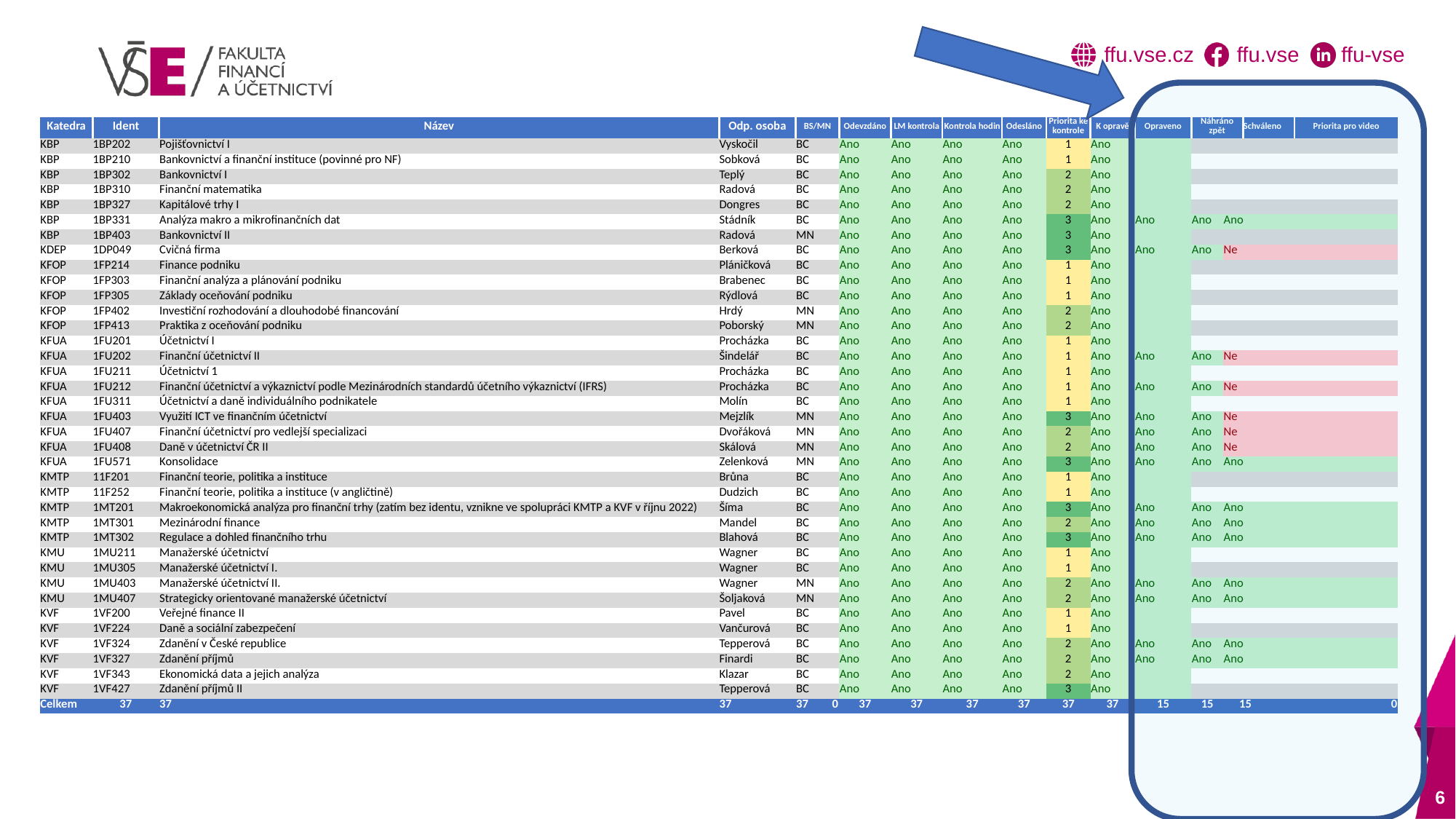

| Katedra | Ident | Název | Odp. osoba | BS/MN |  | Odevzdáno | LM kontrola | Kontrola hodin | Odesláno | Priorita ke kontrole | K opravě | Opraveno | Náhráno zpět | Schváleno | Schváleno | Priorita pro video | Priorita pro video |
| --- | --- | --- | --- | --- | --- | --- | --- | --- | --- | --- | --- | --- | --- | --- | --- | --- | --- |
| KBP | 1BP202 | Pojišťovnictví I | Vyskočil | BC |  | Ano | Ano | Ano | Ano | 1 | Ano |  |  |  |  |  |  |
| KBP | 1BP210 | Bankovnictví a finanční instituce (povinné pro NF) | Sobková | BC |  | Ano | Ano | Ano | Ano | 1 | Ano |  |  |  |  |  |  |
| KBP | 1BP302 | Bankovnictví I | Teplý | BC |  | Ano | Ano | Ano | Ano | 2 | Ano |  |  |  |  |  |  |
| KBP | 1BP310 | Finanční matematika | Radová | BC |  | Ano | Ano | Ano | Ano | 2 | Ano |  |  |  |  |  |  |
| KBP | 1BP327 | Kapitálové trhy I | Dongres | BC |  | Ano | Ano | Ano | Ano | 2 | Ano |  |  |  |  |  |  |
| KBP | 1BP331 | Analýza makro a mikrofinančních dat | Stádník | BC |  | Ano | Ano | Ano | Ano | 3 | Ano | Ano | Ano | Ano |  |  |  |
| KBP | 1BP403 | Bankovnictví II | Radová | MN |  | Ano | Ano | Ano | Ano | 3 | Ano |  |  |  |  |  |  |
| KDEP | 1DP049 | Cvičná firma | Berková | BC |  | Ano | Ano | Ano | Ano | 3 | Ano | Ano | Ano | Ne |  |  |  |
| KFOP | 1FP214 | Finance podniku | Pláničková | BC |  | Ano | Ano | Ano | Ano | 1 | Ano |  |  |  |  |  |  |
| KFOP | 1FP303 | Finanční analýza a plánování podniku | Brabenec | BC |  | Ano | Ano | Ano | Ano | 1 | Ano |  |  |  |  |  |  |
| KFOP | 1FP305 | Základy oceňování podniku | Rýdlová | BC |  | Ano | Ano | Ano | Ano | 1 | Ano |  |  |  |  |  |  |
| KFOP | 1FP402 | Investiční rozhodování a dlouhodobé financování | Hrdý | MN |  | Ano | Ano | Ano | Ano | 2 | Ano |  |  |  |  |  |  |
| KFOP | 1FP413 | Praktika z oceňování podniku | Poborský | MN |  | Ano | Ano | Ano | Ano | 2 | Ano |  |  |  |  |  |  |
| KFUA | 1FU201 | Účetnictví I | Procházka | BC |  | Ano | Ano | Ano | Ano | 1 | Ano |  |  |  |  |  |  |
| KFUA | 1FU202 | Finanční účetnictví II | Šindelář | BC |  | Ano | Ano | Ano | Ano | 1 | Ano | Ano | Ano | Ne |  |  |  |
| KFUA | 1FU211 | Účetnictví 1 | Procházka | BC |  | Ano | Ano | Ano | Ano | 1 | Ano |  |  |  |  |  |  |
| KFUA | 1FU212 | Finanční účetnictví a výkaznictví podle Mezinárodních standardů účetního výkaznictví (IFRS) | Procházka | BC |  | Ano | Ano | Ano | Ano | 1 | Ano | Ano | Ano | Ne |  |  |  |
| KFUA | 1FU311 | Účetnictví a daně individuálního podnikatele | Molín | BC |  | Ano | Ano | Ano | Ano | 1 | Ano |  |  |  |  |  |  |
| KFUA | 1FU403 | Využití ICT ve finančním účetnictví | Mejzlík | MN |  | Ano | Ano | Ano | Ano | 3 | Ano | Ano | Ano | Ne |  |  |  |
| KFUA | 1FU407 | Finanční účetnictví pro vedlejší specializaci | Dvořáková | MN |  | Ano | Ano | Ano | Ano | 2 | Ano | Ano | Ano | Ne |  |  |  |
| KFUA | 1FU408 | Daně v účetnictví ČR II | Skálová | MN |  | Ano | Ano | Ano | Ano | 2 | Ano | Ano | Ano | Ne |  |  |  |
| KFUA | 1FU571 | Konsolidace | Zelenková | MN |  | Ano | Ano | Ano | Ano | 3 | Ano | Ano | Ano | Ano |  |  |  |
| KMTP | 11F201 | Finanční teorie, politika a instituce | Brůna | BC |  | Ano | Ano | Ano | Ano | 1 | Ano |  |  |  |  |  |  |
| KMTP | 11F252 | Finanční teorie, politika a instituce (v angličtině) | Dudzich | BC |  | Ano | Ano | Ano | Ano | 1 | Ano |  |  |  |  |  |  |
| KMTP | 1MT201 | Makroekonomická analýza pro finanční trhy (zatím bez identu, vznikne ve spolupráci KMTP a KVF v říjnu 2022) | Šíma | BC |  | Ano | Ano | Ano | Ano | 3 | Ano | Ano | Ano | Ano |  |  |  |
| KMTP | 1MT301 | Mezinárodní finance | Mandel | BC |  | Ano | Ano | Ano | Ano | 2 | Ano | Ano | Ano | Ano |  |  |  |
| KMTP | 1MT302 | Regulace a dohled finančního trhu | Blahová | BC |  | Ano | Ano | Ano | Ano | 3 | Ano | Ano | Ano | Ano |  |  |  |
| KMU | 1MU211 | Manažerské účetnictví | Wagner | BC |  | Ano | Ano | Ano | Ano | 1 | Ano |  |  |  |  |  |  |
| KMU | 1MU305 | Manažerské účetnictví I. | Wagner | BC |  | Ano | Ano | Ano | Ano | 1 | Ano |  |  |  |  |  |  |
| KMU | 1MU403 | Manažerské účetnictví II. | Wagner | MN |  | Ano | Ano | Ano | Ano | 2 | Ano | Ano | Ano | Ano |  |  |  |
| KMU | 1MU407 | Strategicky orientované manažerské účetnictví | Šoljaková | MN |  | Ano | Ano | Ano | Ano | 2 | Ano | Ano | Ano | Ano |  |  |  |
| KVF | 1VF200 | Veřejné finance II | Pavel | BC |  | Ano | Ano | Ano | Ano | 1 | Ano |  |  |  |  |  |  |
| KVF | 1VF224 | Daně a sociální zabezpečení | Vančurová | BC |  | Ano | Ano | Ano | Ano | 1 | Ano |  |  |  |  |  |  |
| KVF | 1VF324 | Zdanění v České republice | Tepperová | BC |  | Ano | Ano | Ano | Ano | 2 | Ano | Ano | Ano | Ano |  |  |  |
| KVF | 1VF327 | Zdanění příjmů | Finardi | BC |  | Ano | Ano | Ano | Ano | 2 | Ano | Ano | Ano | Ano |  |  |  |
| KVF | 1VF343 | Ekonomická data a jejich analýza | Klazar | BC |  | Ano | Ano | Ano | Ano | 2 | Ano |  |  |  |  |  |  |
| KVF | 1VF427 | Zdanění příjmů II | Tepperová | BC |  | Ano | Ano | Ano | Ano | 3 | Ano |  |  |  |  |  |  |
| Celkem | 37 | 37 | 37 | 37 | 0 | 37 | 37 | 37 | 37 | 37 | 37 | 15 | 15 | 15 |  | 0 |  |